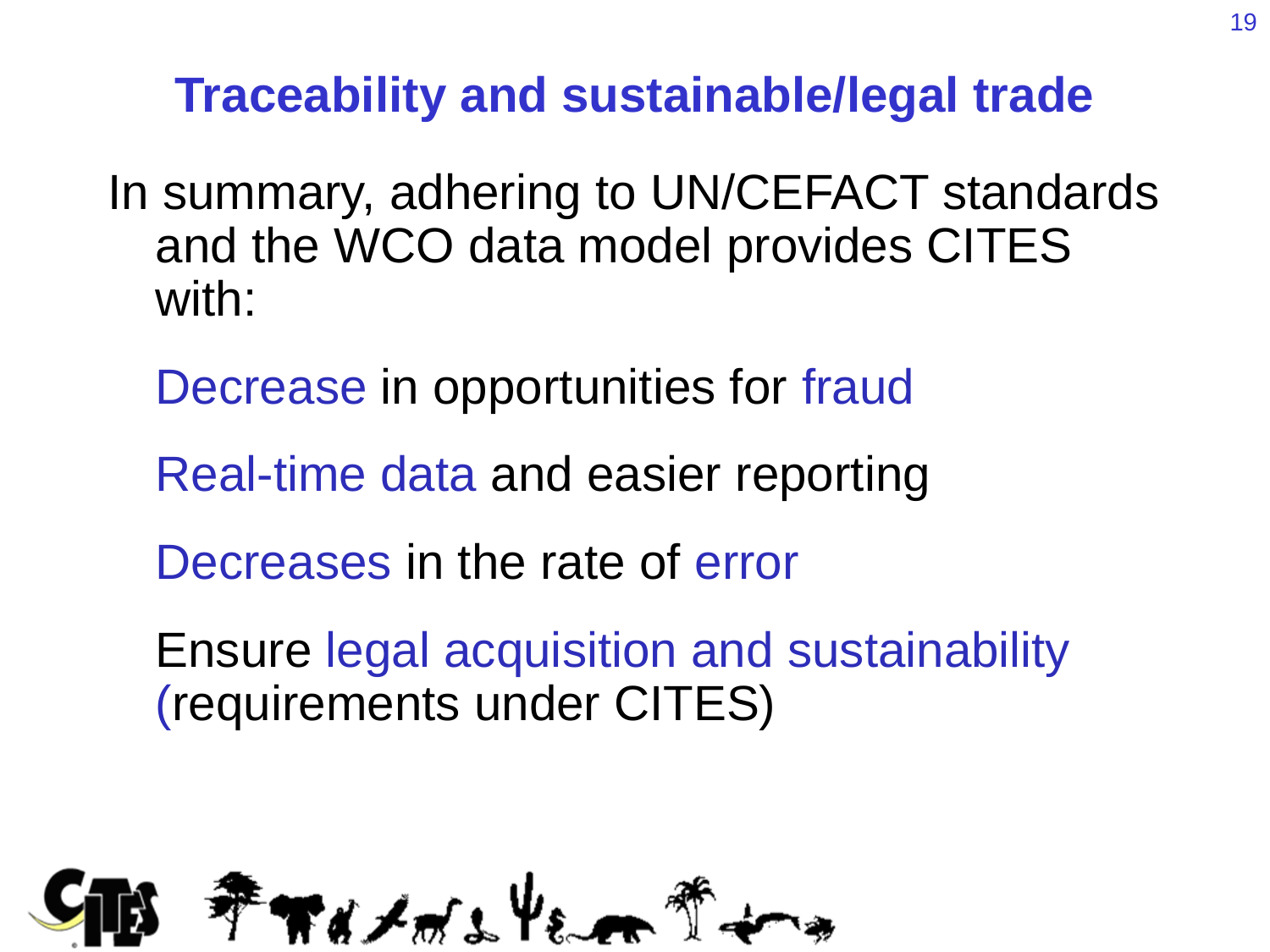

19
# Traceability and sustainable/legal trade
In summary, adhering to UN/CEFACT standards and the WCO data model provides CITES with:
	Decrease in opportunities for fraud
	Real-time data and easier reporting
	Decreases in the rate of error
	Ensure legal acquisition and sustainability (requirements under CITES)